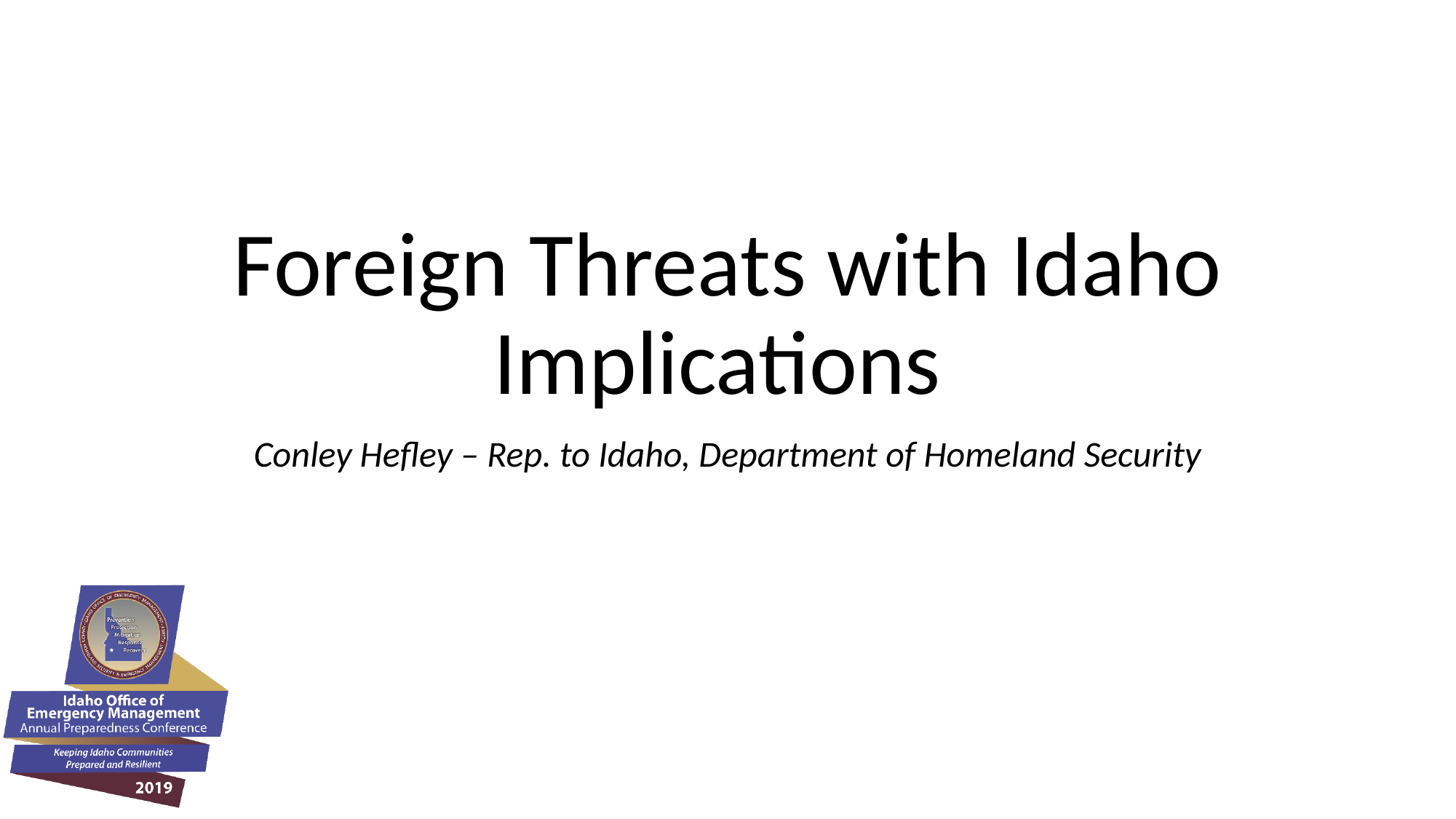

# Foreign Threats with Idaho Implications
Conley Hefley – Rep. to Idaho, Department of Homeland Security